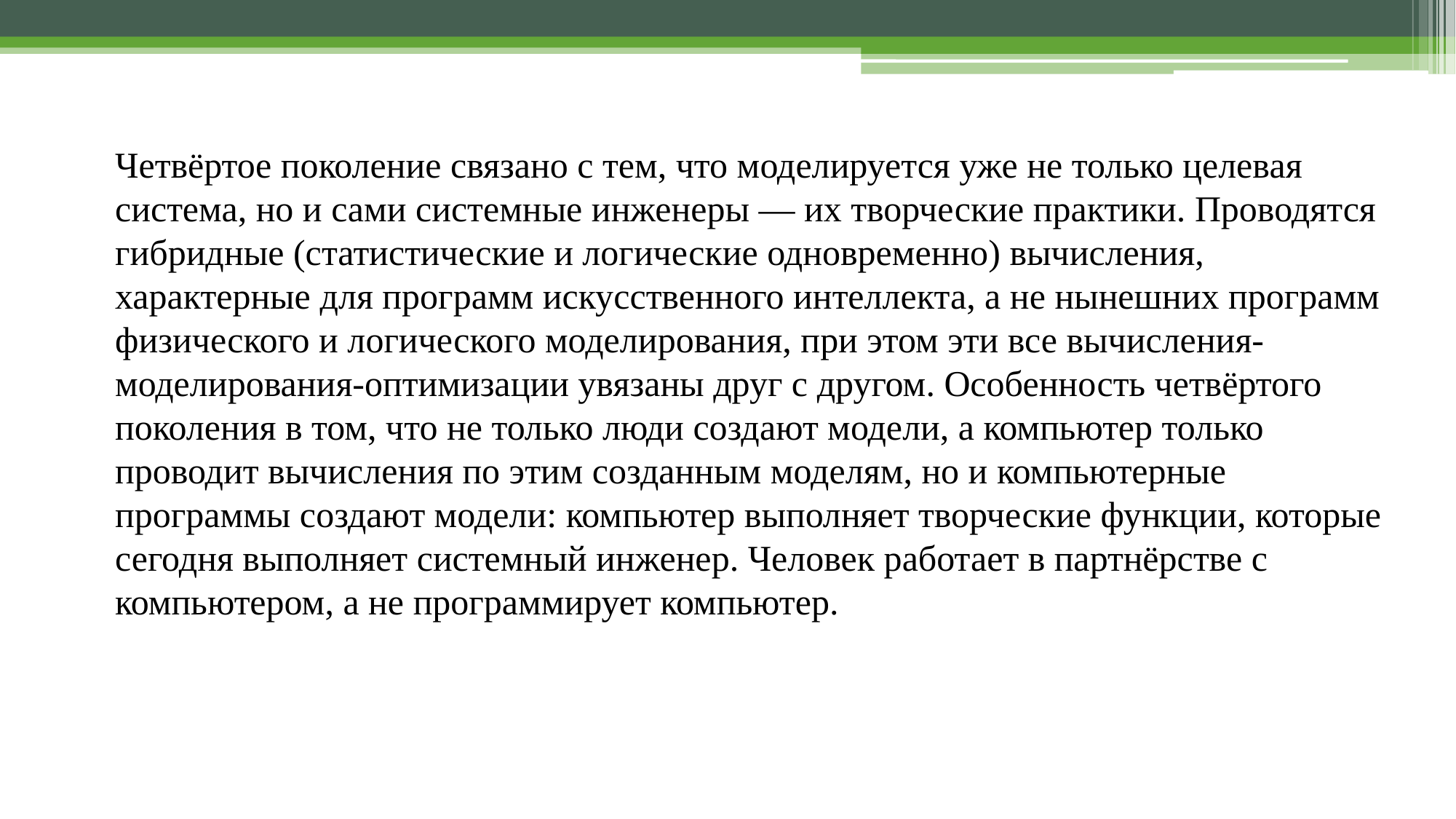

Четвёртое поколение связано с тем, что моделируется уже не только целевая система, но и сами системные инженеры — их творческие практики. Проводятся гибридные (статистические и логические одновременно) вычисления, характерные для программ искусственного интеллекта, а не нынешних программ физического и логического моделирования, при этом эти все вычисления-моделирования-оптимизации увязаны друг с другом. Особенность четвёртого поколения в том, что не только люди создают модели, а компьютер только проводит вычисления по этим созданным моделям, но и компьютерные программы создают модели: компьютер выполняет творческие функции, которые сегодня выполняет системный инженер. Человек работает в партнёрстве с компьютером, а не программирует компьютер.